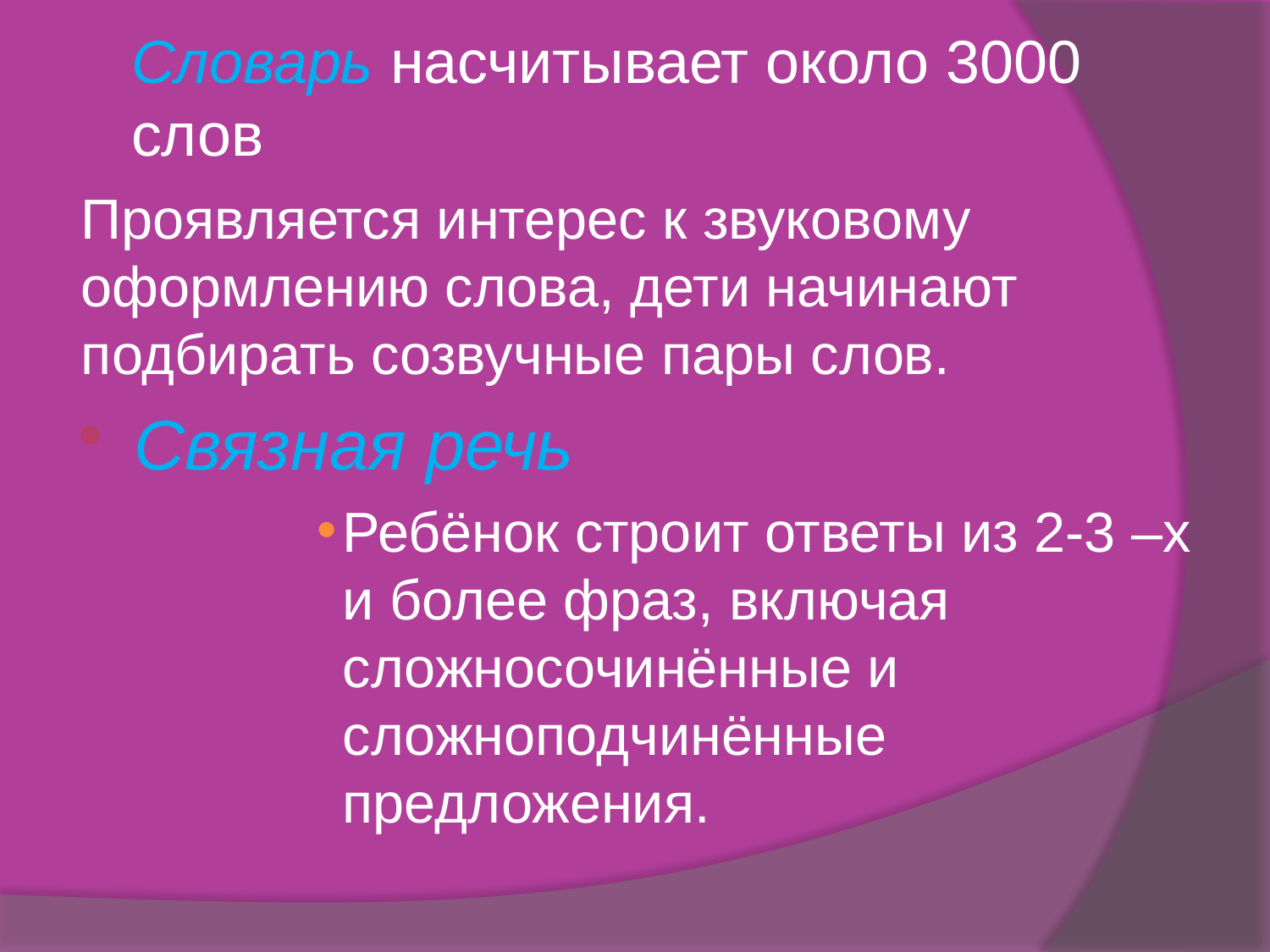

# Словарь насчитывает около 3000 слов
Проявляется интерес к звуковому оформлению слова, дети начинают подбирать созвучные пары слов.
Связная речь
Ребёнок строит ответы из 2-3 –х и более фраз, включая сложносочинённые и сложноподчинённые предложения.